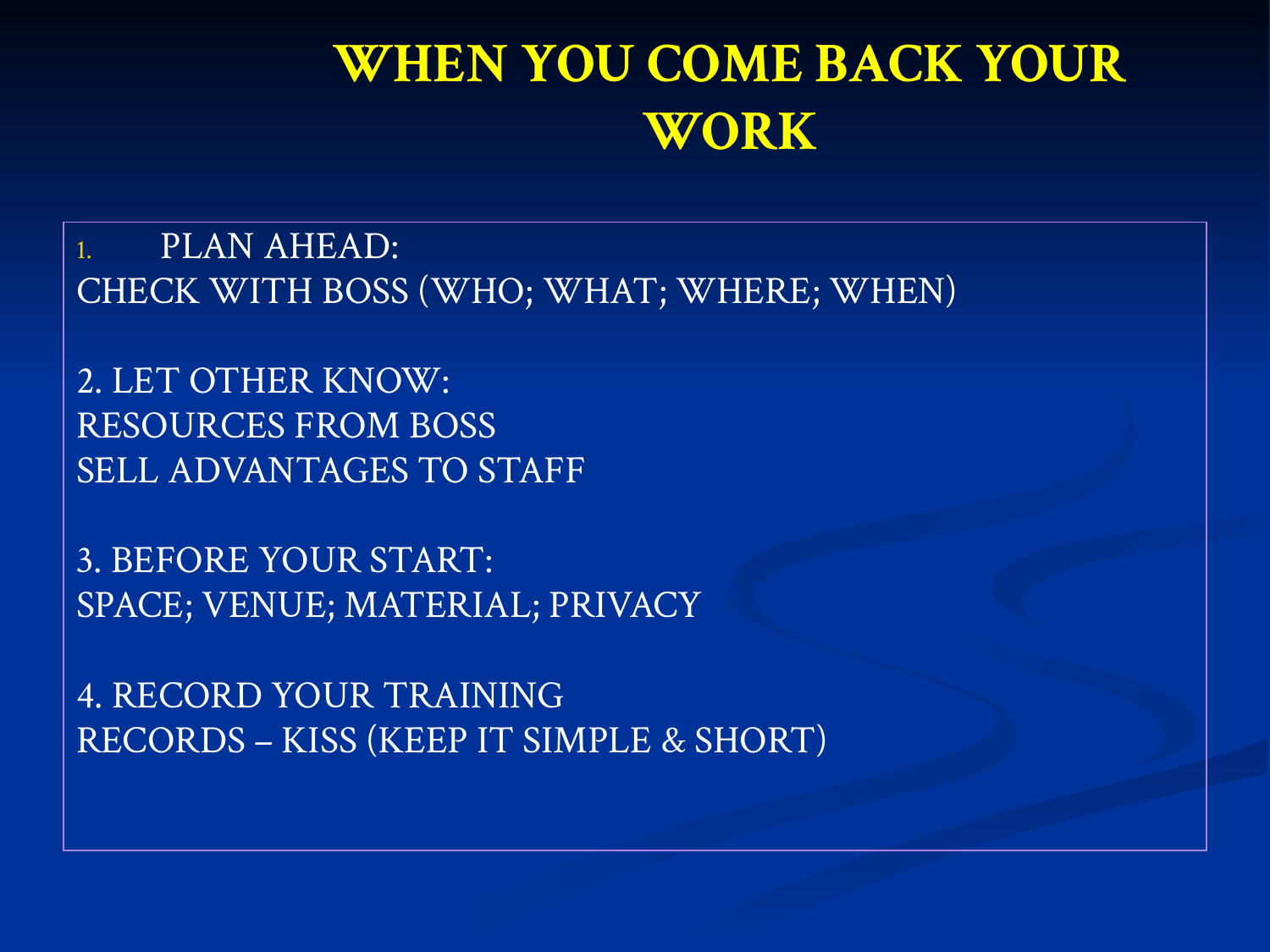

# WHEN YOU COME BACK YOUR WORK
PLAN AHEAD:
CHECK WITH BOSS (WHO; WHAT; WHERE; WHEN)

2. LET OTHER KNOW:
RESOURCES FROM BOSS
SELL ADVANTAGES TO STAFF

3. BEFORE YOUR START:
SPACE; VENUE; MATERIAL; PRIVACY

4. RECORD YOUR TRAINING
RECORDS – KISS (KEEP IT SIMPLE & SHORT)